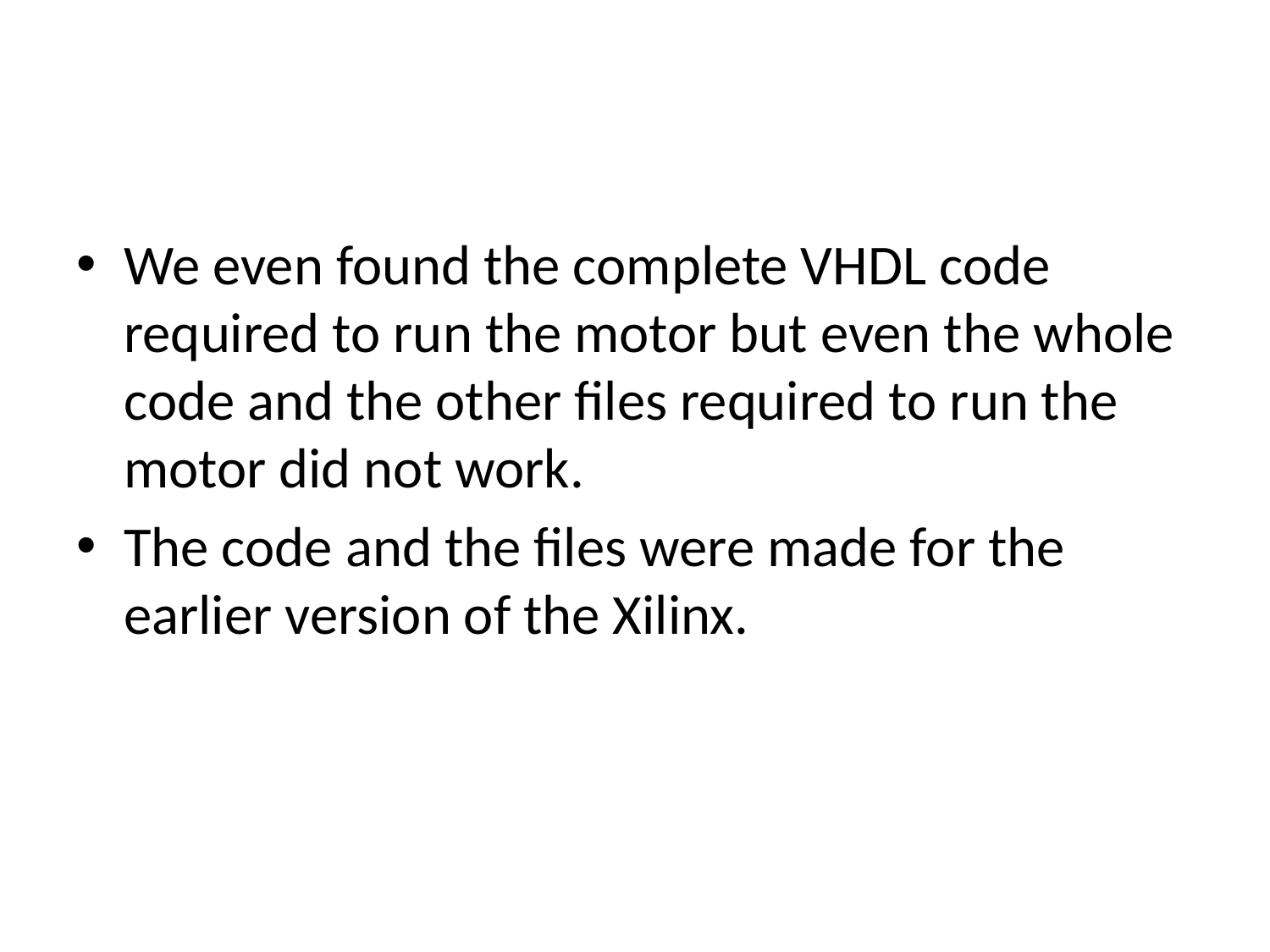

We even found the complete VHDL code required to run the motor but even the whole code and the other files required to run the motor did not work.
The code and the files were made for the earlier version of the Xilinx.